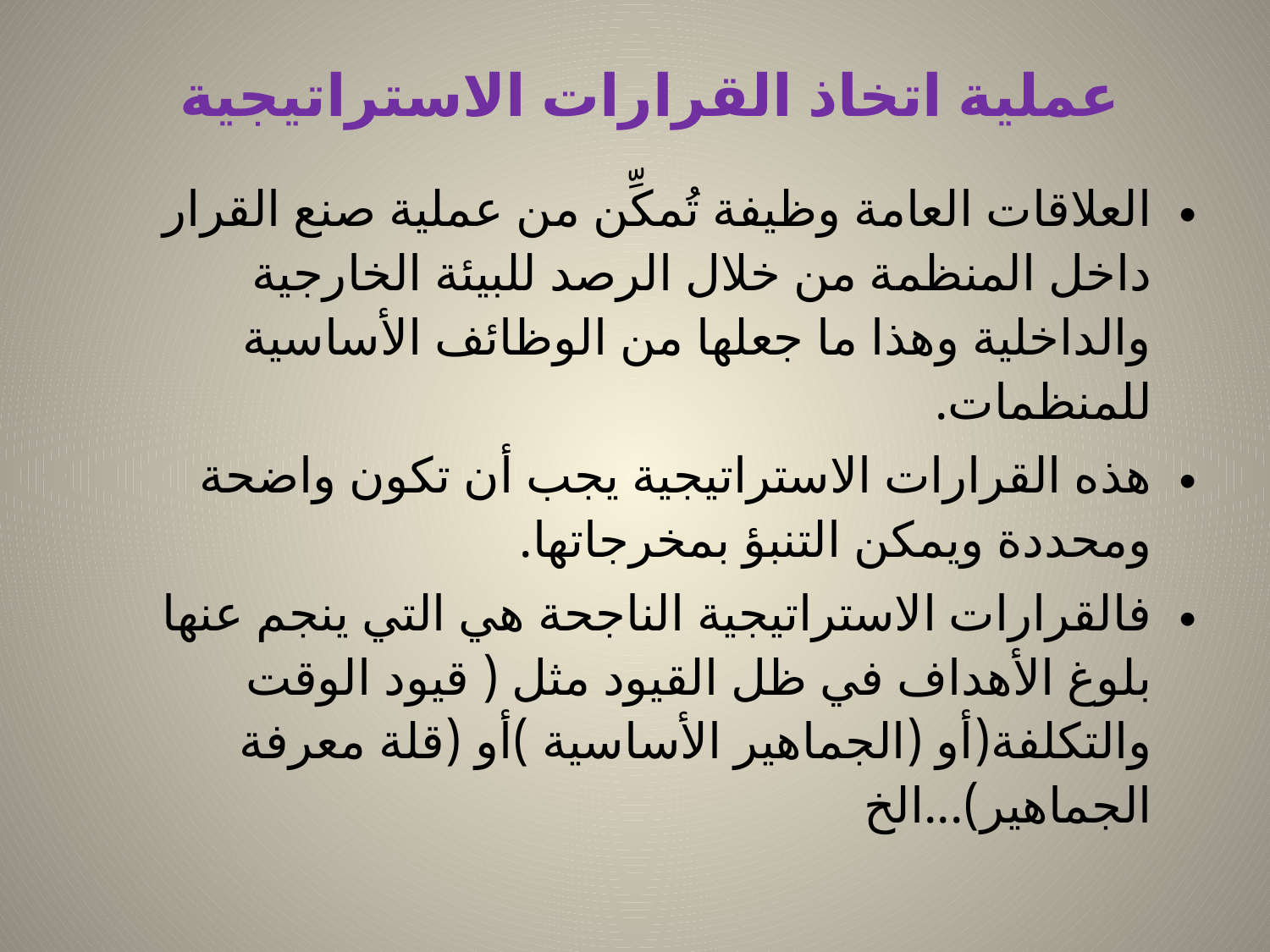

# عملية اتخاذ القرارات الاستراتيجية
العلاقات العامة وظيفة تُمكِّن من عملية صنع القرار داخل المنظمة من خلال الرصد للبيئة الخارجية والداخلية وهذا ما جعلها من الوظائف الأساسية للمنظمات.
هذه القرارات الاستراتيجية يجب أن تكون واضحة ومحددة ويمكن التنبؤ بمخرجاتها.
فالقرارات الاستراتيجية الناجحة هي التي ينجم عنها بلوغ الأهداف في ظل القيود مثل ( قيود الوقت والتكلفة(أو (الجماهير الأساسية )أو (قلة معرفة الجماهير)...الخ